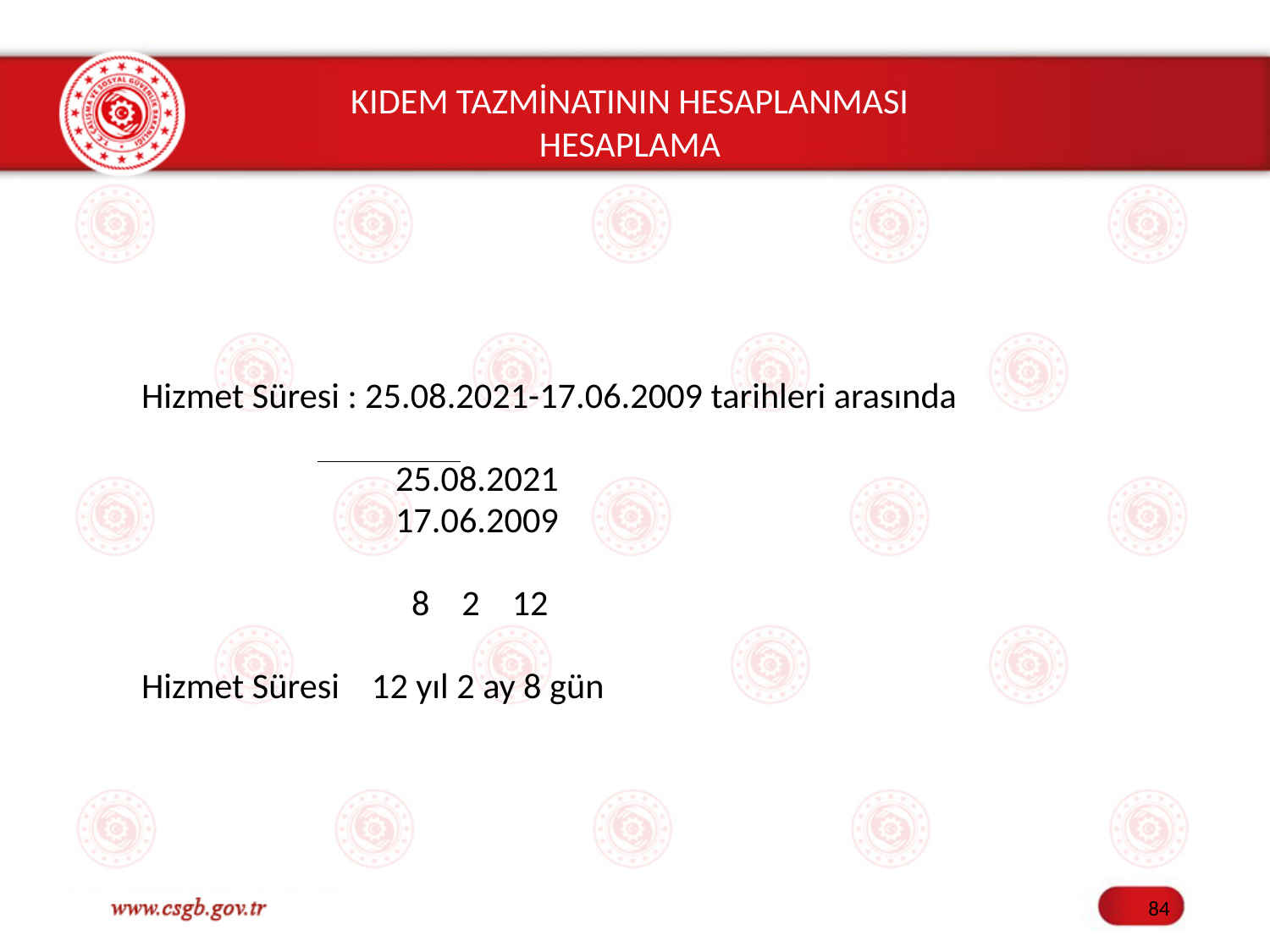

KIDEM TAZMİNATININ HESAPLANMASI
HESAPLAMA

Hizmet Süresi : 25.08.2021-17.06.2009 tarihleri arasında

		25.08.2021
		17.06.2009

		  8    2    12

Hizmet Süresi    12 yıl 2 ay 8 gün

84